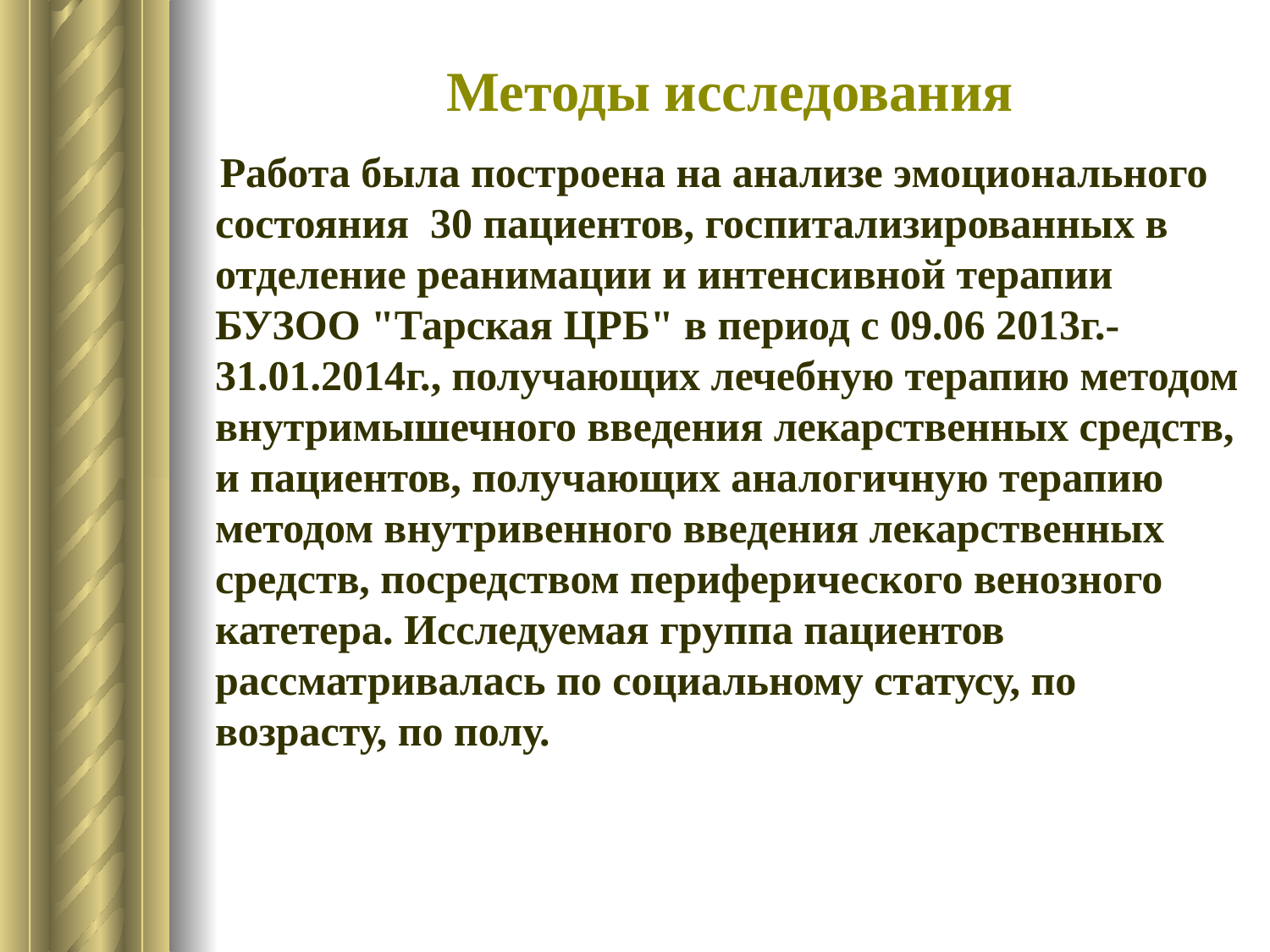

# Методы исследования
     Работа была построена на анализе эмоционального состояния  30 пациентов, госпитализированных в отделение реанимации и интенсивной терапии БУЗОО "Тарская ЦРБ" в период с 09.06 2013г.-31.01.2014г., получающих лечебную терапию методом внутримышечного введения лекарственных средств, и пациентов, получающих аналогичную терапию методом внутривенного введения лекарственных средств, посредством периферического венозного катетера. Исследуемая группа пациентов рассматривалась по социальному статусу, по возрасту, по полу.